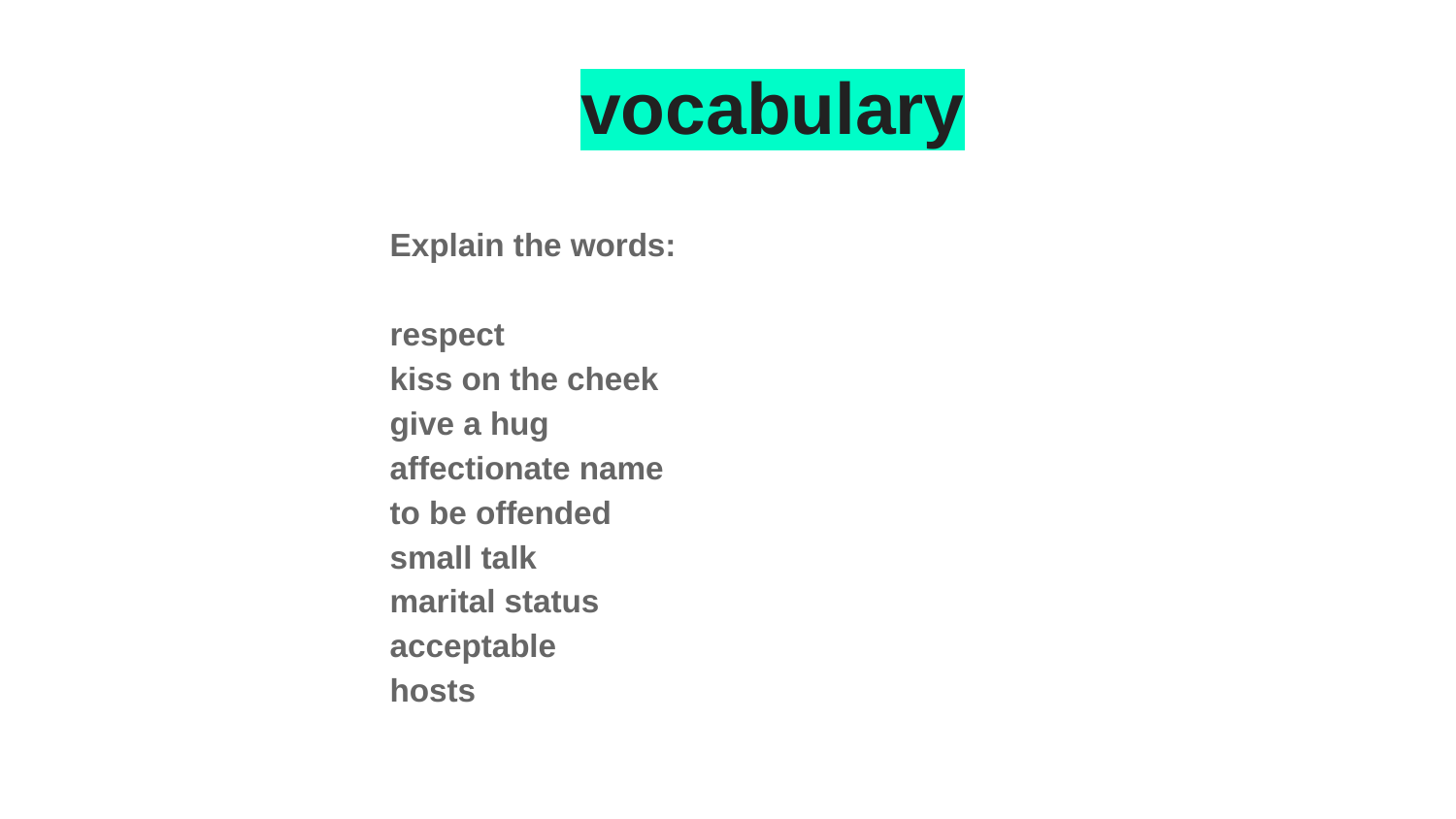

# vocabulary
Explain the words:

respect
kiss on the cheek
give a hug
affectionate name
to be offended
small talk
marital status
acceptable
hosts